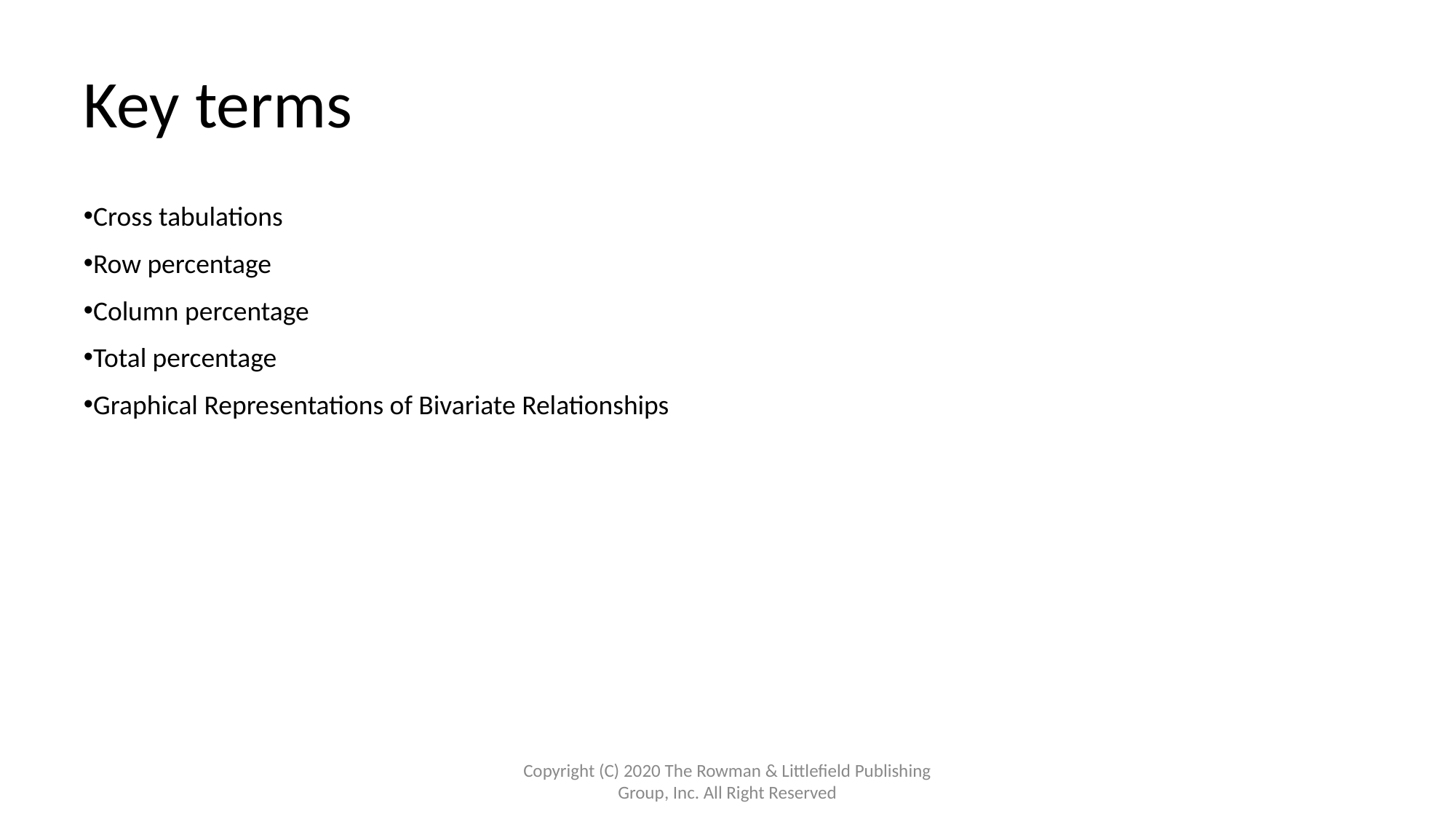

# Key terms
Cross tabulations
Row percentage
Column percentage
Total percentage
Graphical Representations of Bivariate Relationships
Copyright (C) 2020 The Rowman & Littlefield Publishing Group, Inc. All Right Reserved